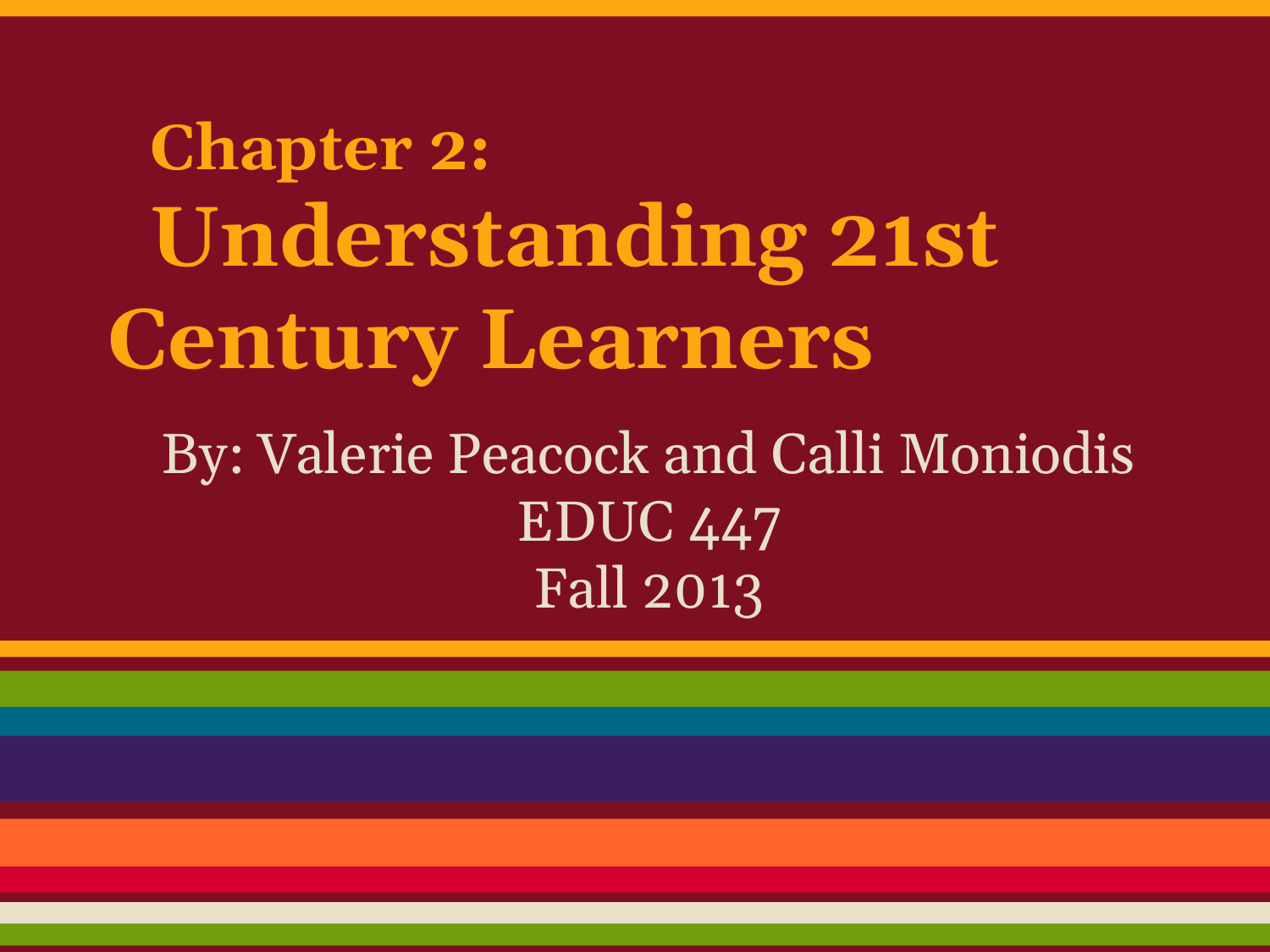

# Chapter 2:
Understanding 21st Century Learners
By: Valerie Peacock and Calli Moniodis
EDUC 447
Fall 2013